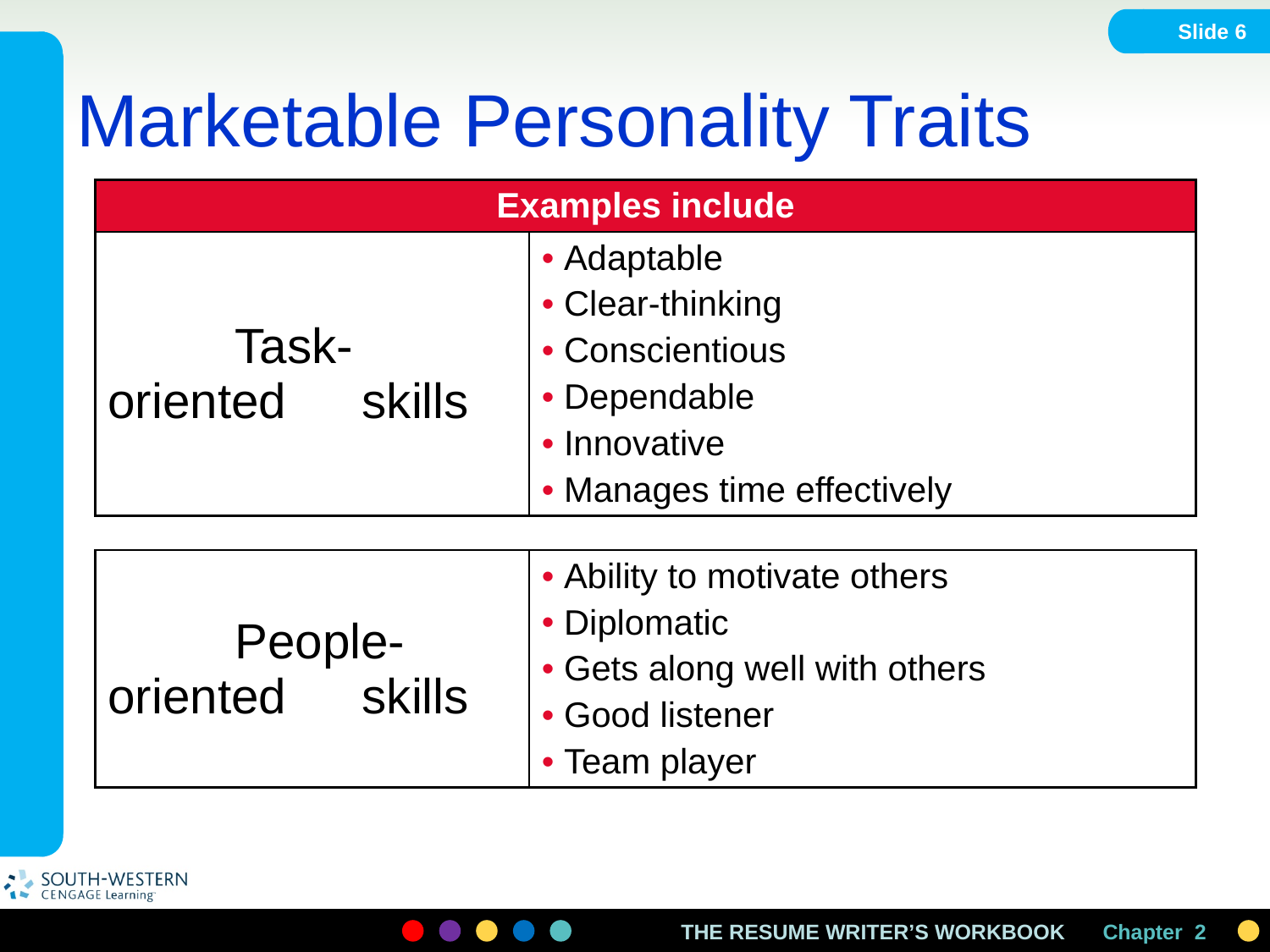

Slide 6
# Marketable Personality Traits
| Examples include |  |
| --- | --- |
| Task-oriented skills | Adaptable Clear-thinking Conscientious Dependable Innovative Manages time effectively |
| People-oriented skills | Ability to motivate others Diplomatic Gets along well with others Good listener Team player |
| --- | --- |
Chapter  2